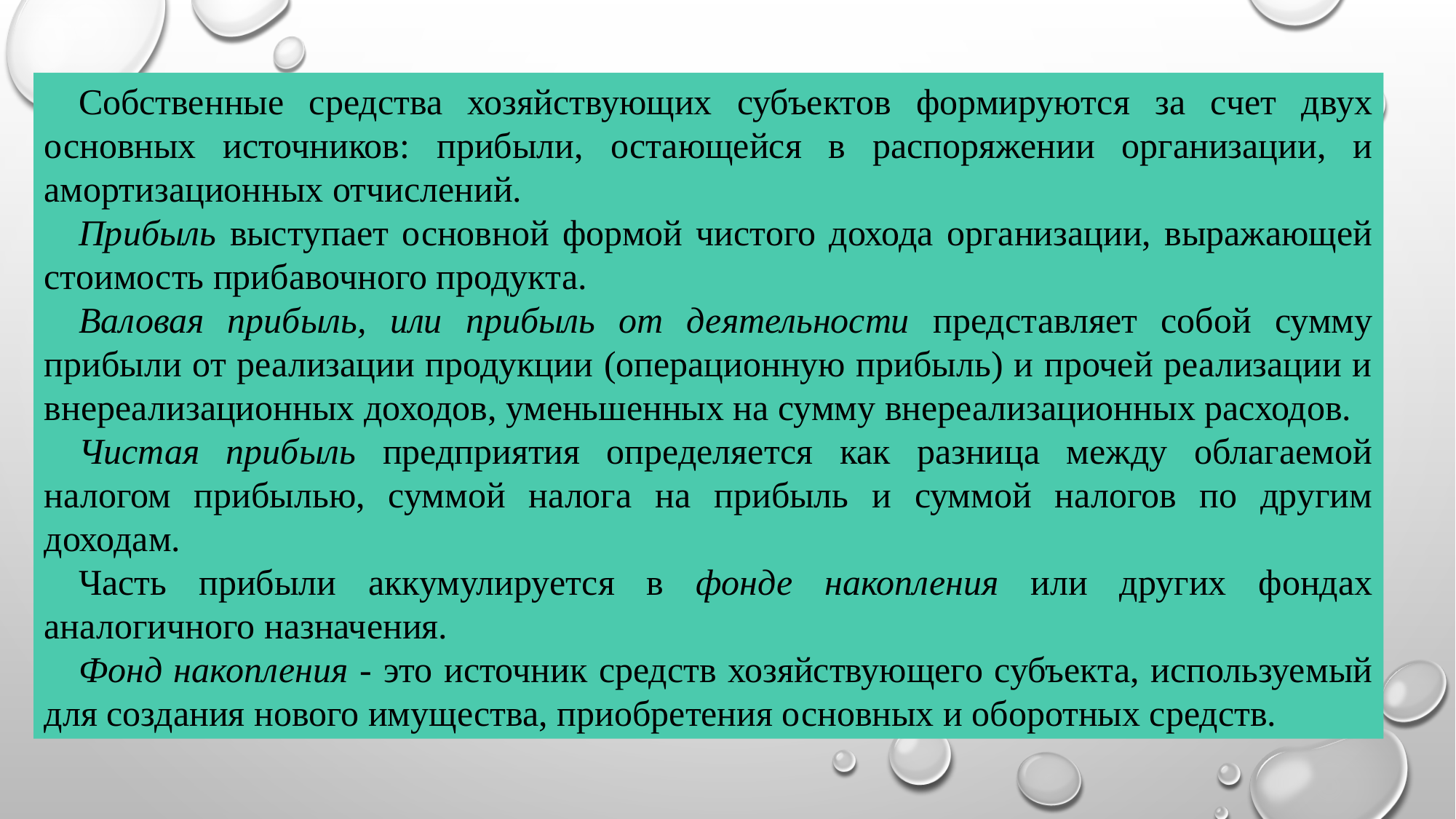

Собственные средства хозяйствующих субъектов формируются за счет двух основных источников: прибыли, остающейся в распоряжении организации, и амортизационных отчислений.
Прибыль выступает основной формой чистого дохода организации, выражающей стоимость прибавочного продукта.
Валовая прибыль, или прибыль от деятельности представляет собой сумму прибыли от реализации продукции (операционную прибыль) и прочей реализации и внереализационных доходов, уменьшенных на сумму внереализационных расходов.
Чистая прибыль предприятия определяется как разница между облагаемой налогом прибылью, суммой налога на прибыль и суммой налогов по другим доходам.
Часть прибыли аккумулируется в фонде накопления или других фондах аналогичного назначения.
Фонд накопления - это источник средств хозяйствующего субъекта, используемый для создания нового имущества, приобретения основных и оборотных средств.